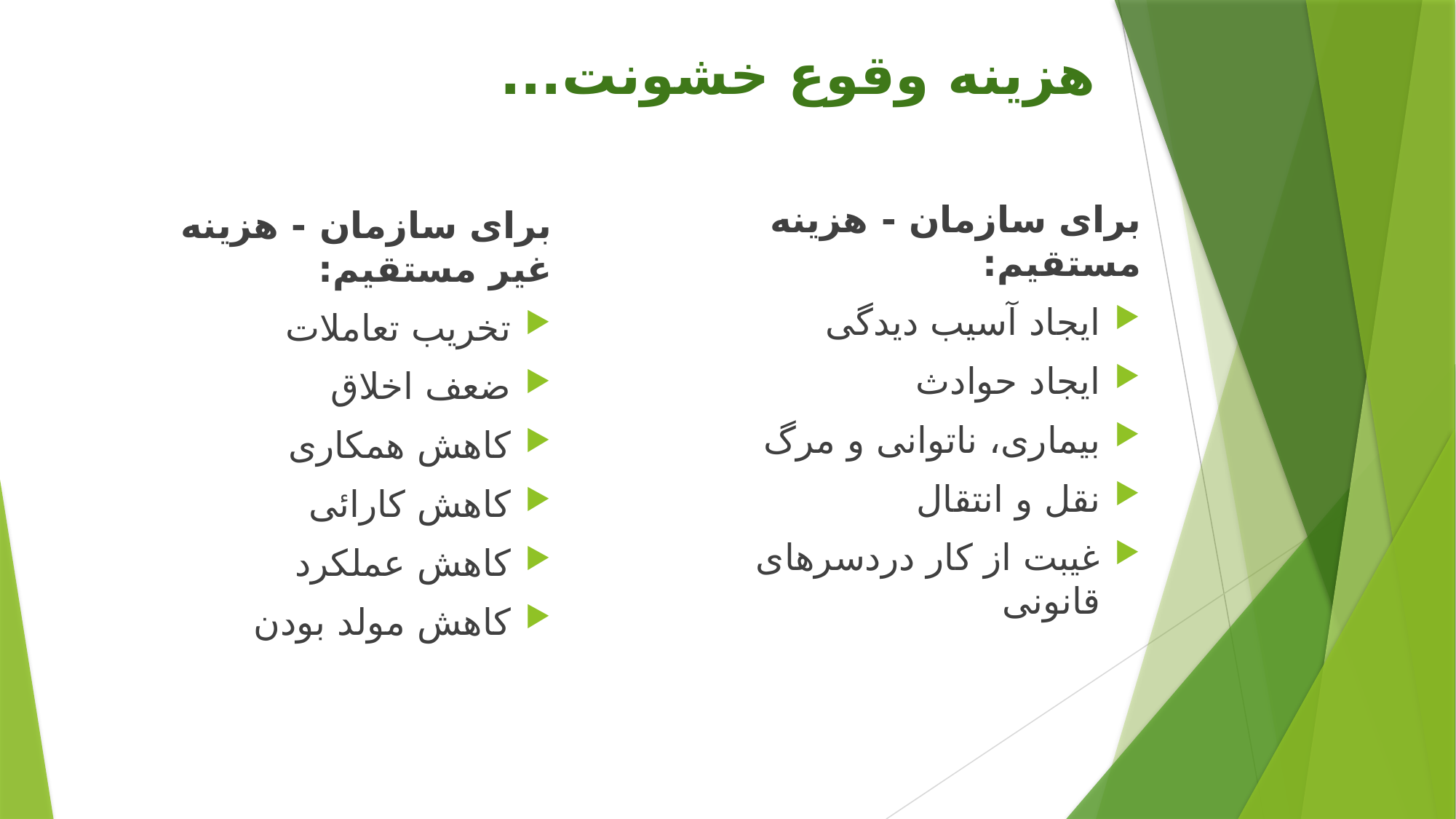

# هزینه وقوع خشونت...
برای سازمان - هزینه مستقیم:
ایجاد آسیب دیدگی
ایجاد حوادث
بیماری، ناتوانی و مرگ
نقل و انتقال
غیبت از کار دردسرهای قانونی

برای سازمان - هزینه  غیر مستقیم:
تخریب تعاملات
ضعف اخلاق
کاهش همکاری
کاهش کارائی
کاهش عملکرد
کاهش مولد بودن